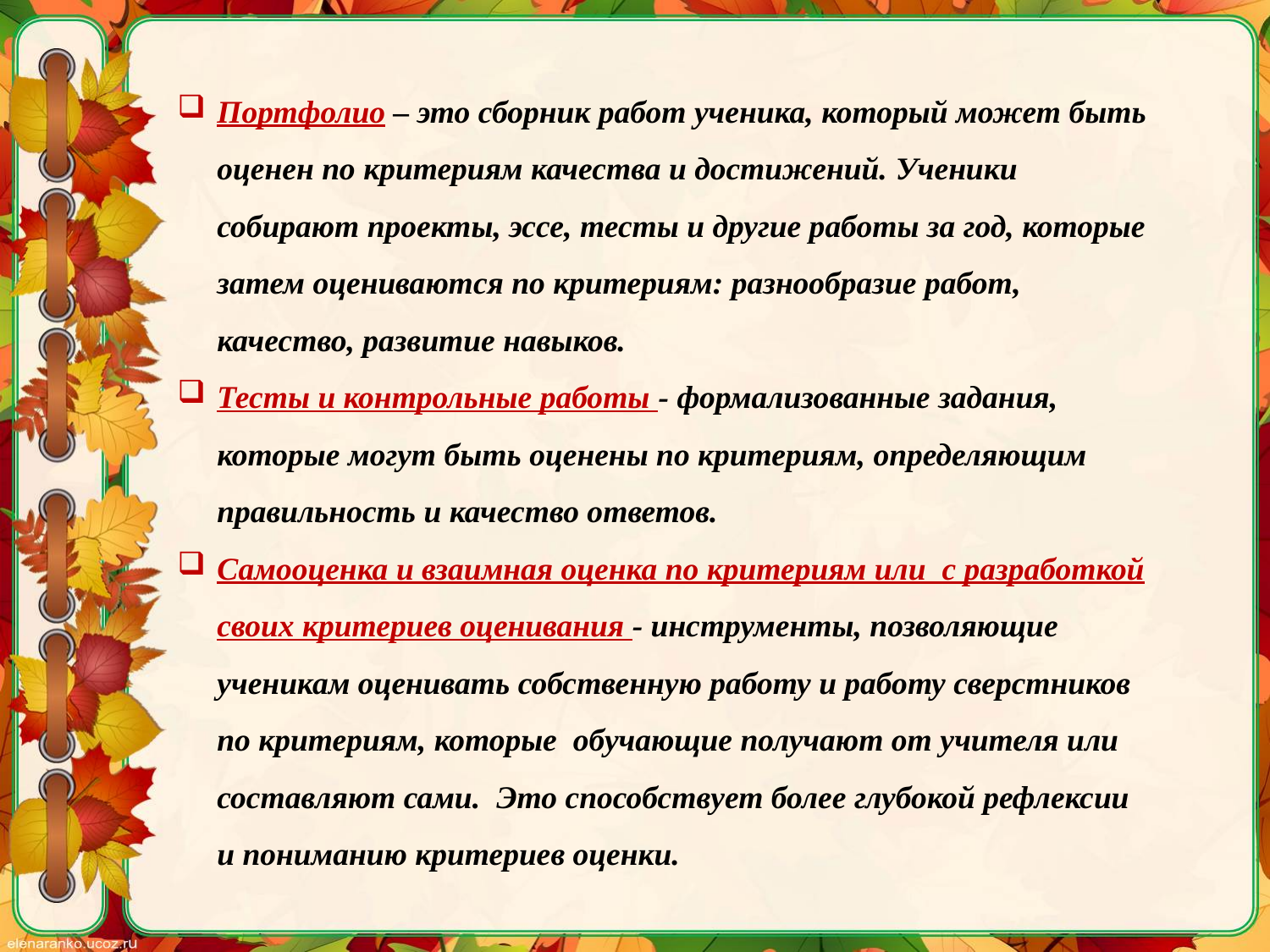

Портфолио – это сборник работ ученика, который может быть оценен по критериям качества и достижений. Ученики собирают проекты, эссе, тесты и другие работы за год, которые затем оцениваются по критериям: разнообразие работ, качество, развитие навыков.
Тесты и контрольные работы - формализованные задания, которые могут быть оценены по критериям, определяющим правильность и качество ответов.
Самооценка и взаимная оценка по критериям или  с разработкой своих критериев оценивания - инструменты, позволяющие ученикам оценивать собственную работу и работу сверстников по критериям, которые  обучающие получают от учителя или составляют сами.  Это способствует более глубокой рефлексии и пониманию критериев оценки.